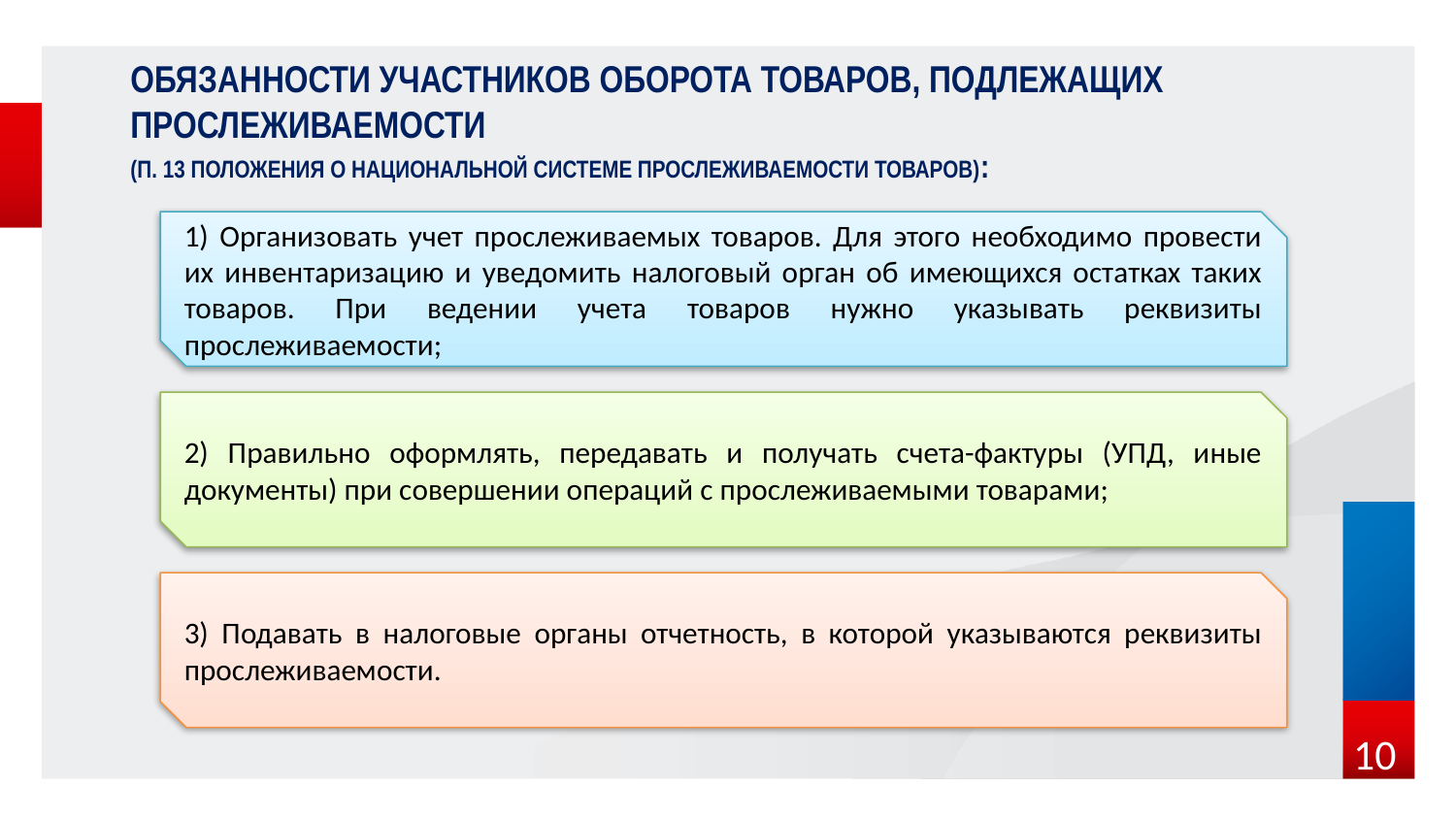

# Обязанности участников оборота товаров, подлежащих прослеживаемости (п. 13 Положения о национальной системе прослеживаемости товаров):
1) Организовать учет прослеживаемых товаров. Для этого необходимо провести их инвентаризацию и уведомить налоговый орган об имеющихся остатках таких товаров. При ведении учета товаров нужно указывать реквизиты прослеживаемости;
2) Правильно оформлять, передавать и получать счета-фактуры (УПД, иные документы) при совершении операций с прослеживаемыми товарами;
3) Подавать в налоговые органы отчетность, в которой указываются реквизиты прослеживаемости.
10